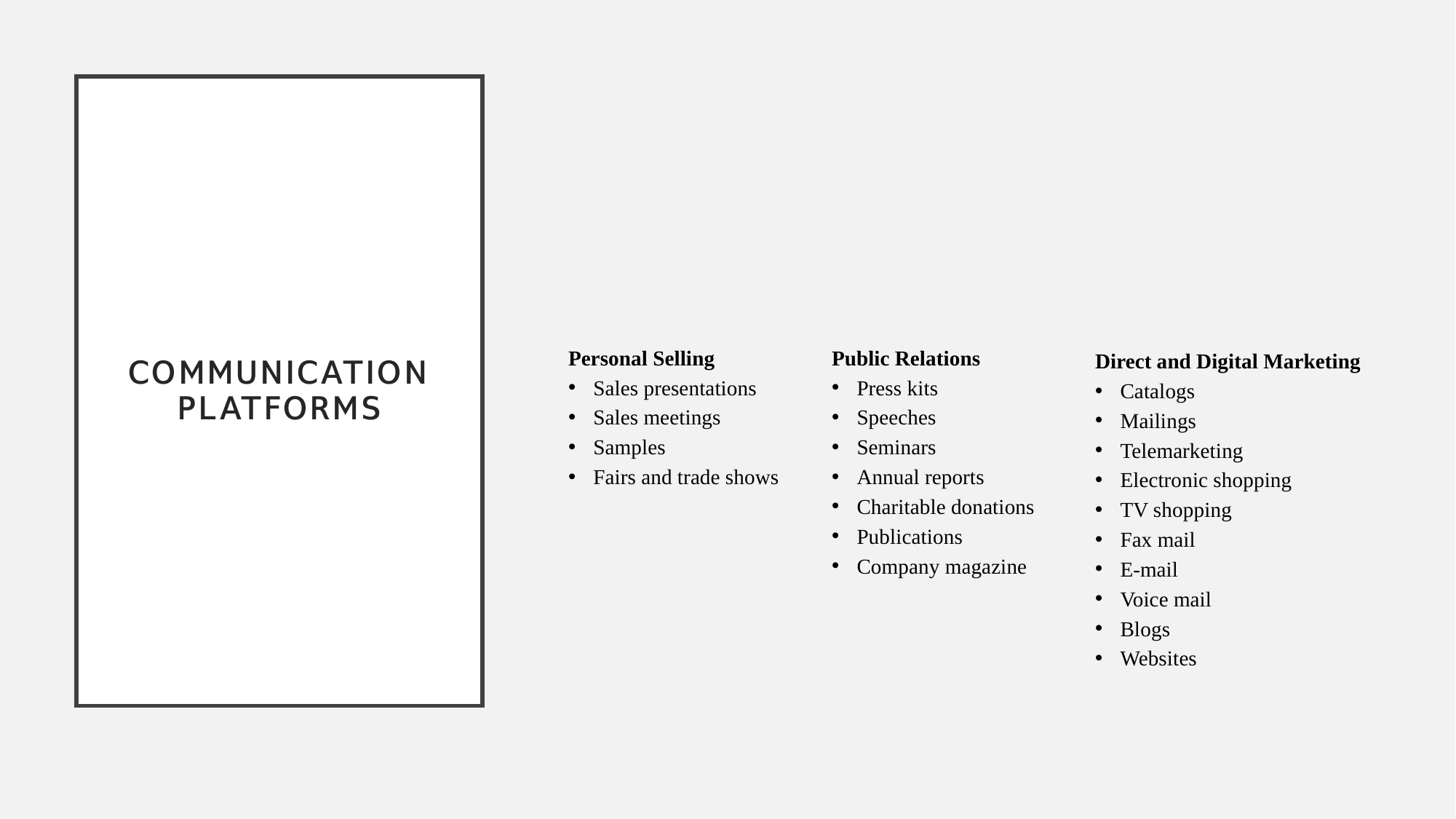

# Communication Platforms

Public Relations
Press kits
Speeches
Seminars
Annual reports
Charitable donations
Publications
Company magazine
Personal Selling
Sales presentations
Sales meetings
Samples
Fairs and trade shows

Direct and Digital Marketing
Catalogs
Mailings
Telemarketing
Electronic shopping
TV shopping
Fax mail
E-mail
Voice mail
Blogs
Websites